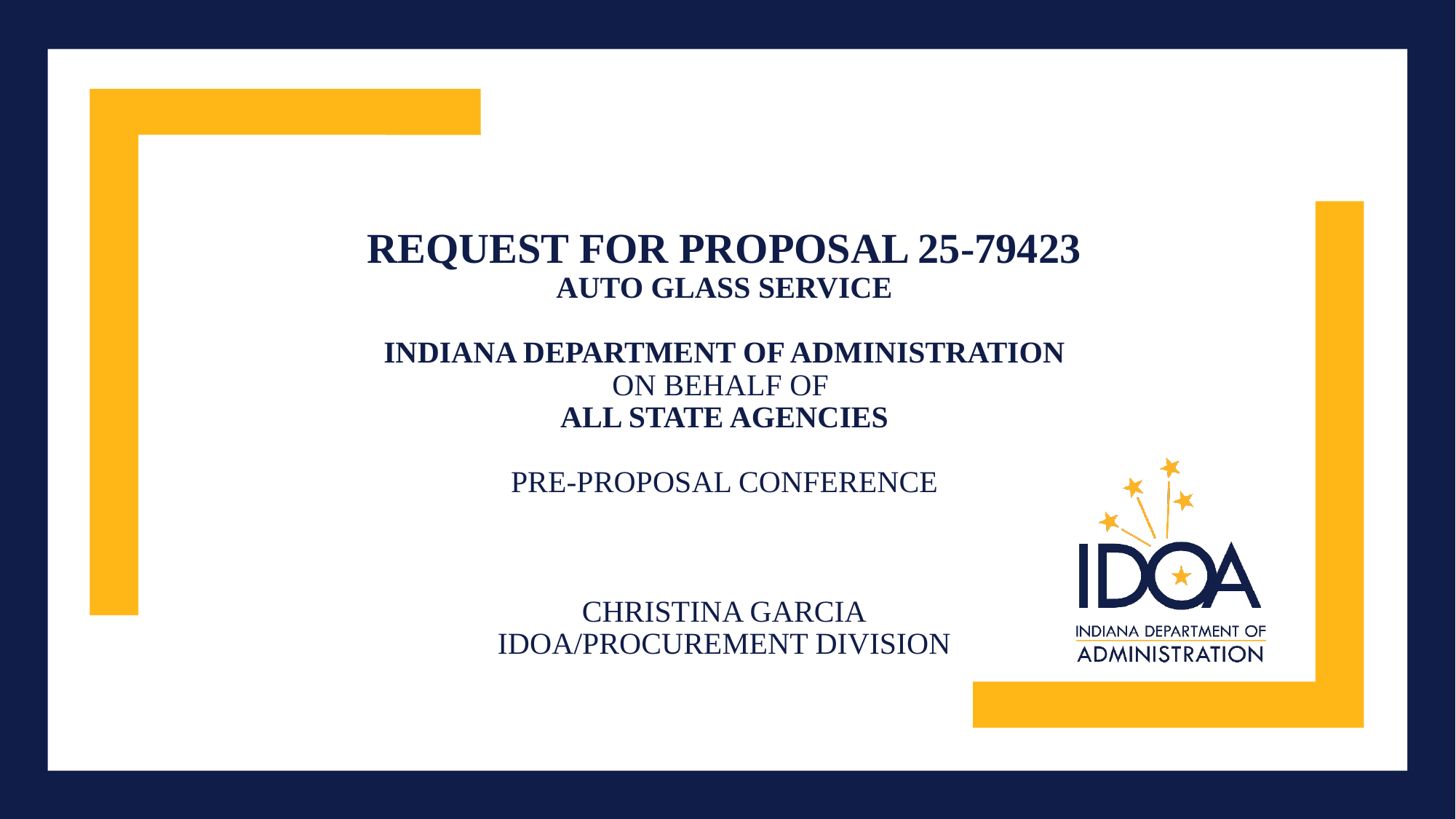

# Request for Proposal 25-79423 auto glass service Indiana Department of Administration On Behalf Of all state agencies Pre-Proposal Conference Christina Garcia IDOA/Procurement Division